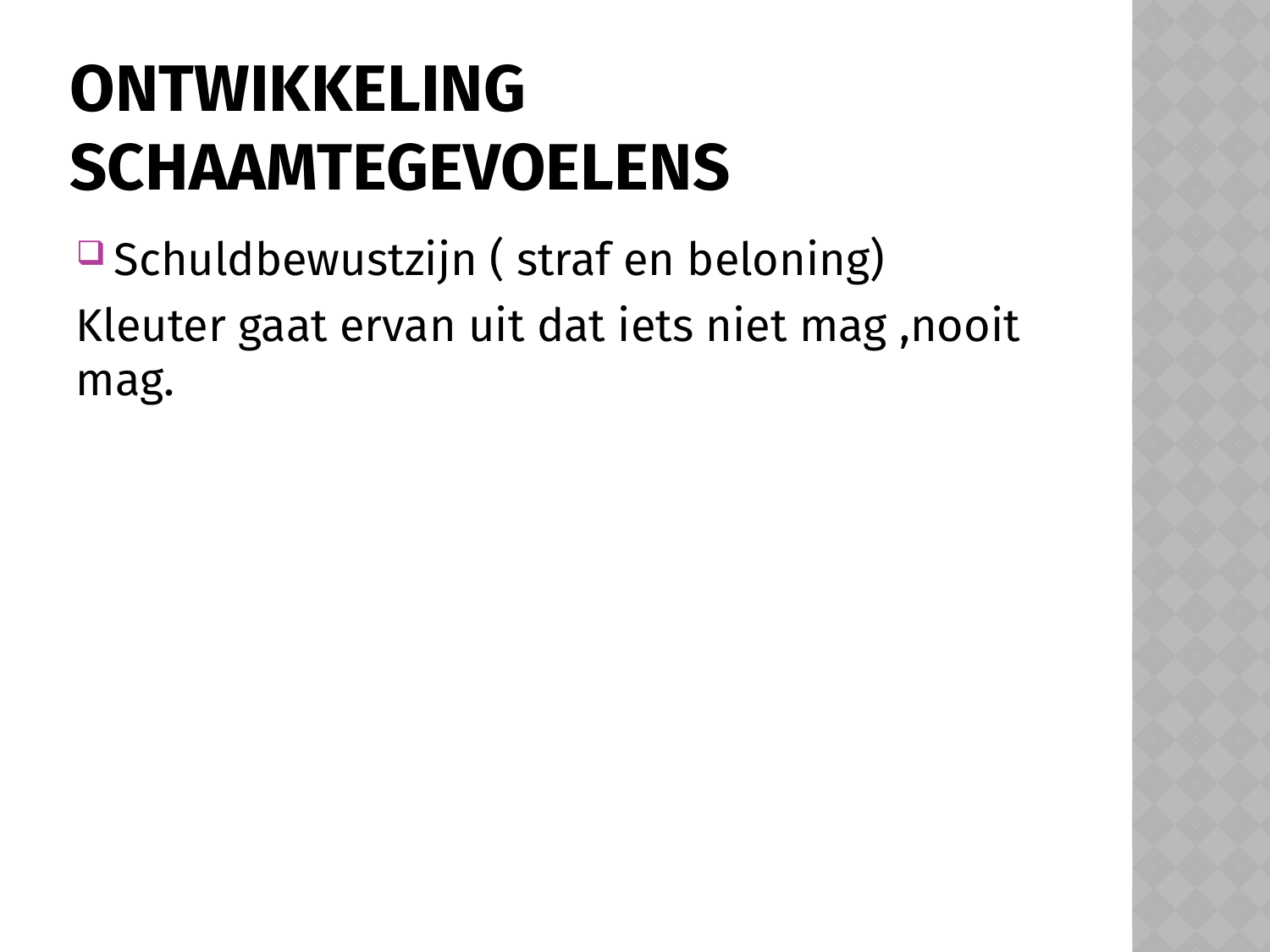

# Ontwikkeling schaamtegevoelens
Schuldbewustzijn ( straf en beloning)
Kleuter gaat ervan uit dat iets niet mag ,nooit mag.